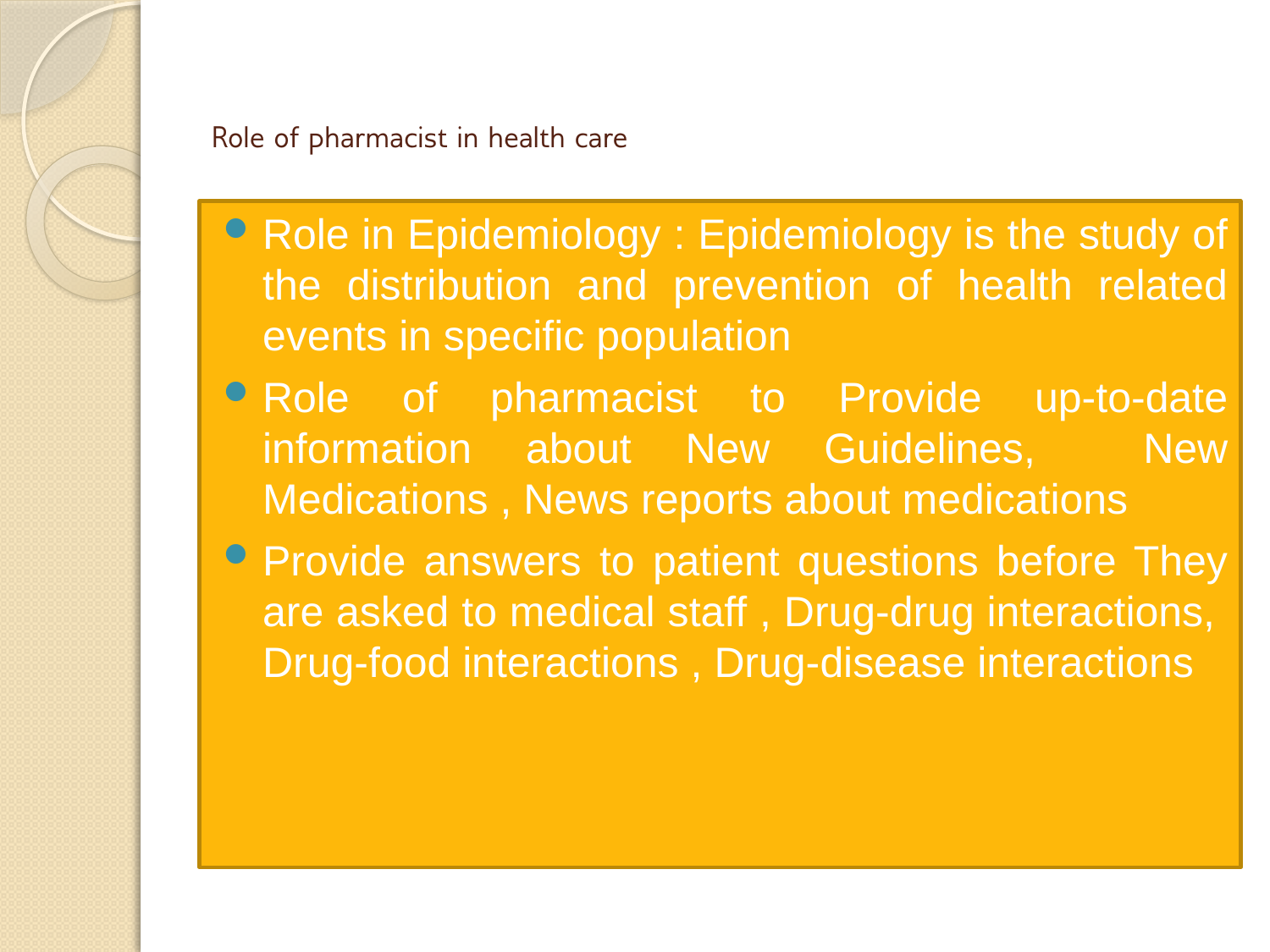

# Role of pharmacist in health care
Role in Epidemiology : Epidemiology is the study of the distribution and prevention of health related events in specific population
Role of pharmacist to Provide up-to-date information about New Guidelines,  New Medications , News reports about medications
Provide answers to patient questions before They are asked to medical staff , Drug-drug interactions,  Drug-food interactions , Drug-disease interactions